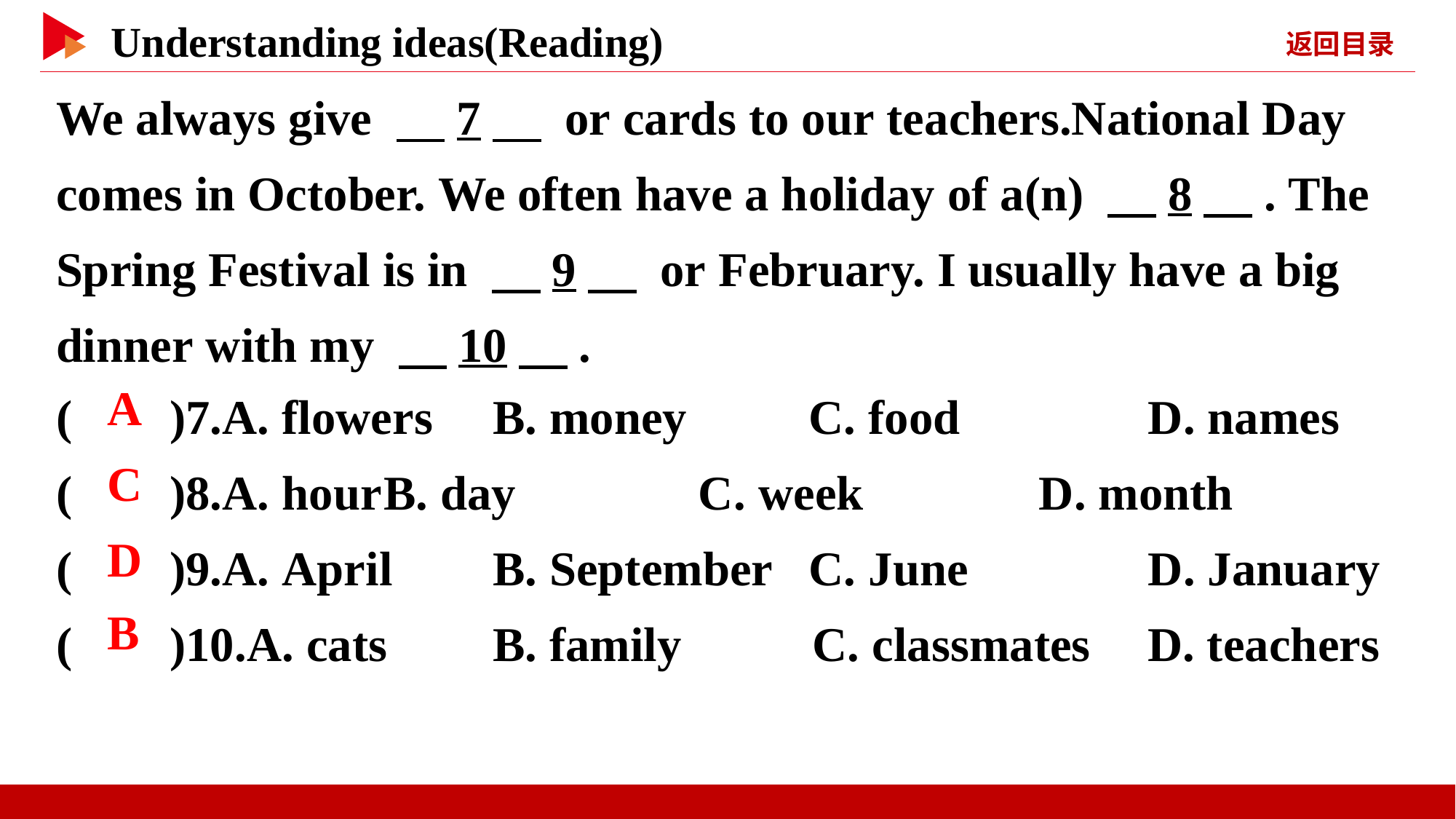

We always give 　7　 or cards to our teachers.National Day comes in October. We often have a holiday of a(n) 　8　. The Spring Festival is in 　9　 or February. I usually have a big dinner with my 　10　.
(        )7.A. flowers	B. money          C. food	         D. names
(        )8.A. hour	B. day               C. week	         D. month
(        )9.A. April 	B. September   C. June	         D. January
(        )10.A. cats	B. family            C. classmates	D. teachers
   A
   C
   D
   B